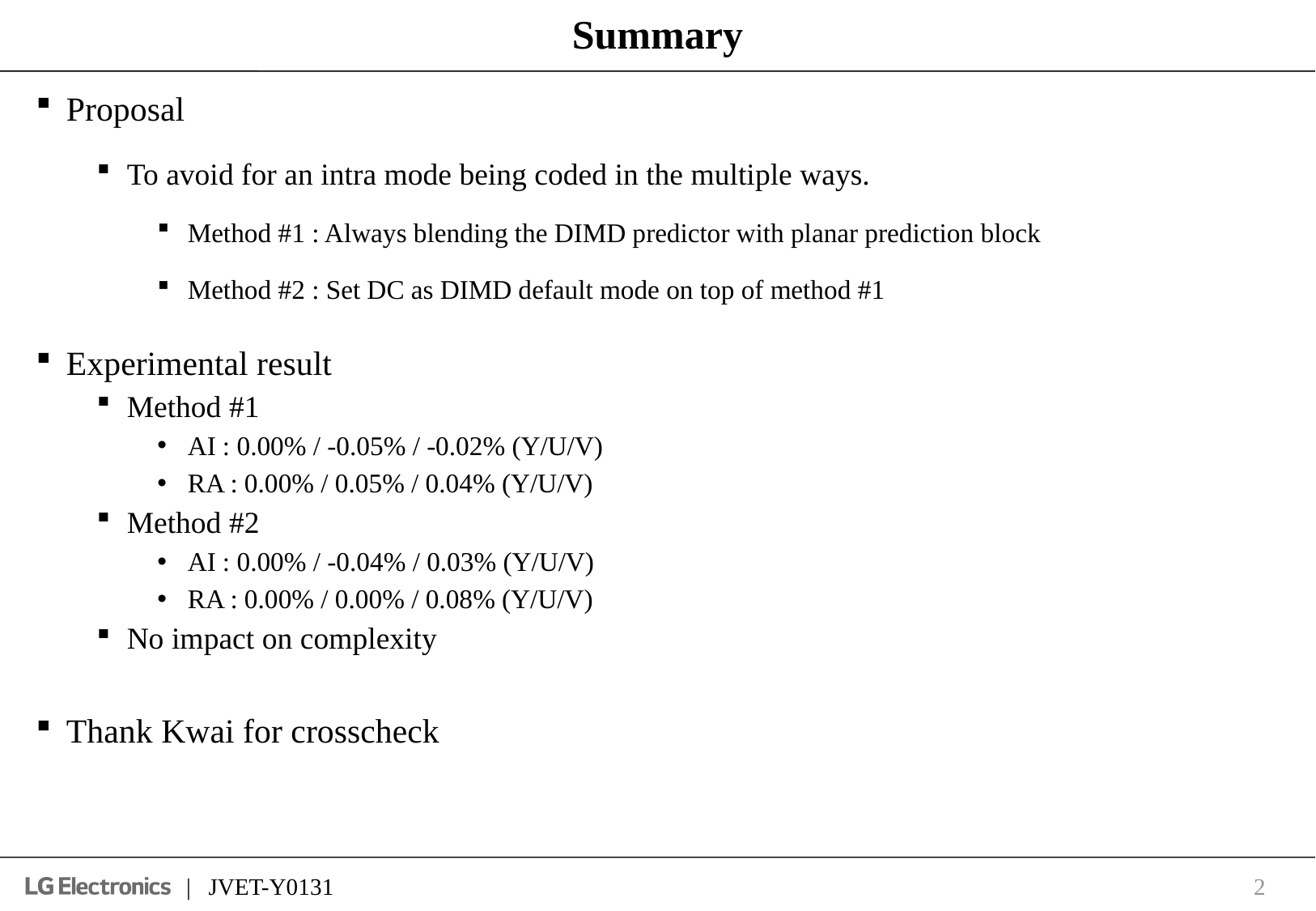

# Summary
Proposal
To avoid for an intra mode being coded in the multiple ways.
Method #1 : Always blending the DIMD predictor with planar prediction block
Method #2 : Set DC as DIMD default mode on top of method #1
Experimental result
Method #1
AI : 0.00% / -0.05% / -0.02% (Y/U/V)
RA : 0.00% / 0.05% / 0.04% (Y/U/V)
Method #2
AI : 0.00% / -0.04% / 0.03% (Y/U/V)
RA : 0.00% / 0.00% / 0.08% (Y/U/V)
No impact on complexity

Thank Kwai for crosscheck
2